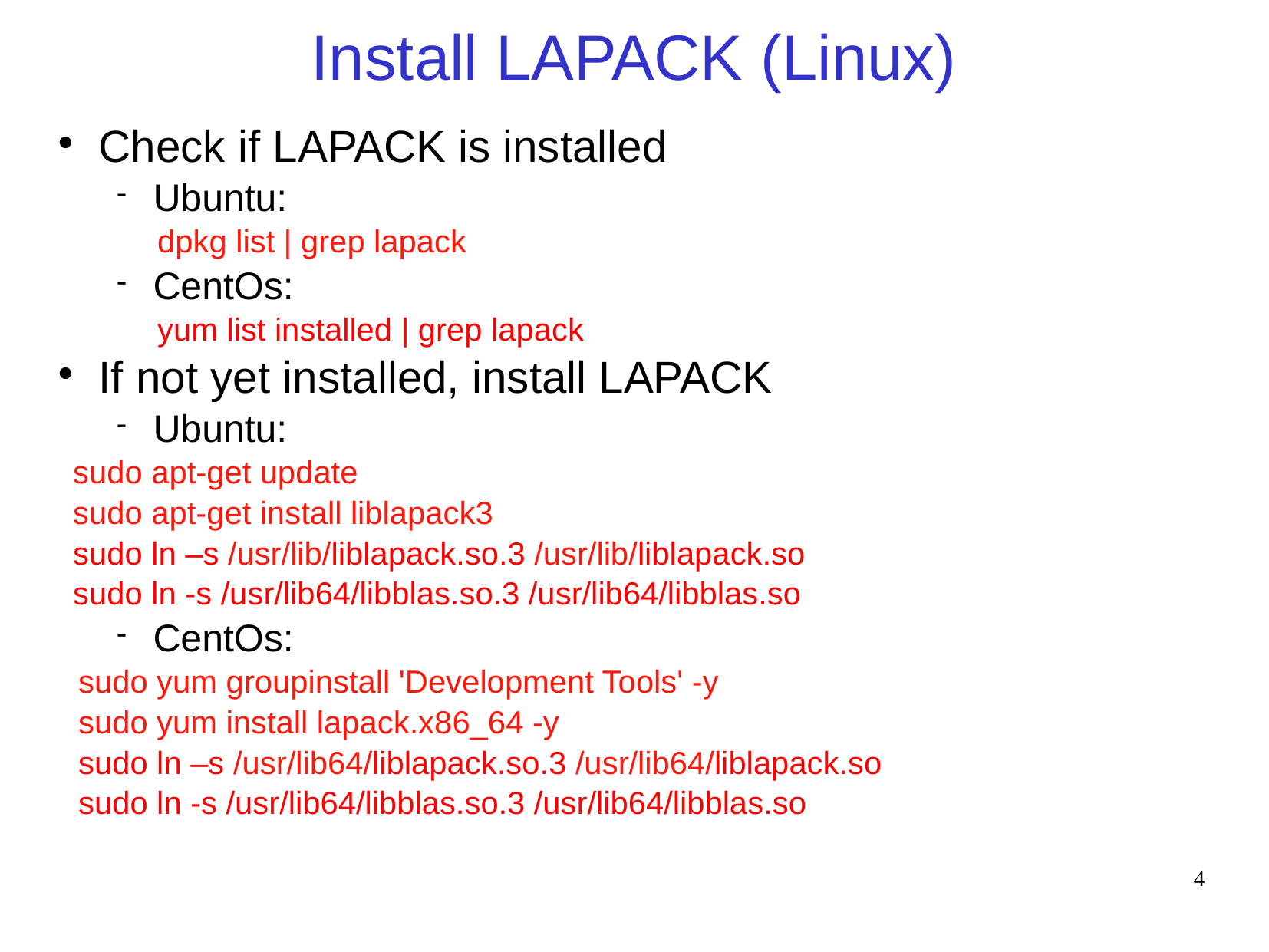

# Install LAPACK (Linux)
Check if LAPACK is installed
Ubuntu:
dpkg list | grep lapack
CentOs:
yum list installed | grep lapack
If not yet installed, install LAPACK
Ubuntu:
sudo apt-get update
sudo apt-get install liblapack3
sudo ln –s /usr/lib/liblapack.so.3 /usr/lib/liblapack.so
sudo ln -s /usr/lib64/libblas.so.3 /usr/lib64/libblas.so
CentOs:
sudo yum groupinstall 'Development Tools' -y
sudo yum install lapack.x86_64 -y
sudo ln –s /usr/lib64/liblapack.so.3 /usr/lib64/liblapack.so
sudo ln -s /usr/lib64/libblas.so.3 /usr/lib64/libblas.so

4